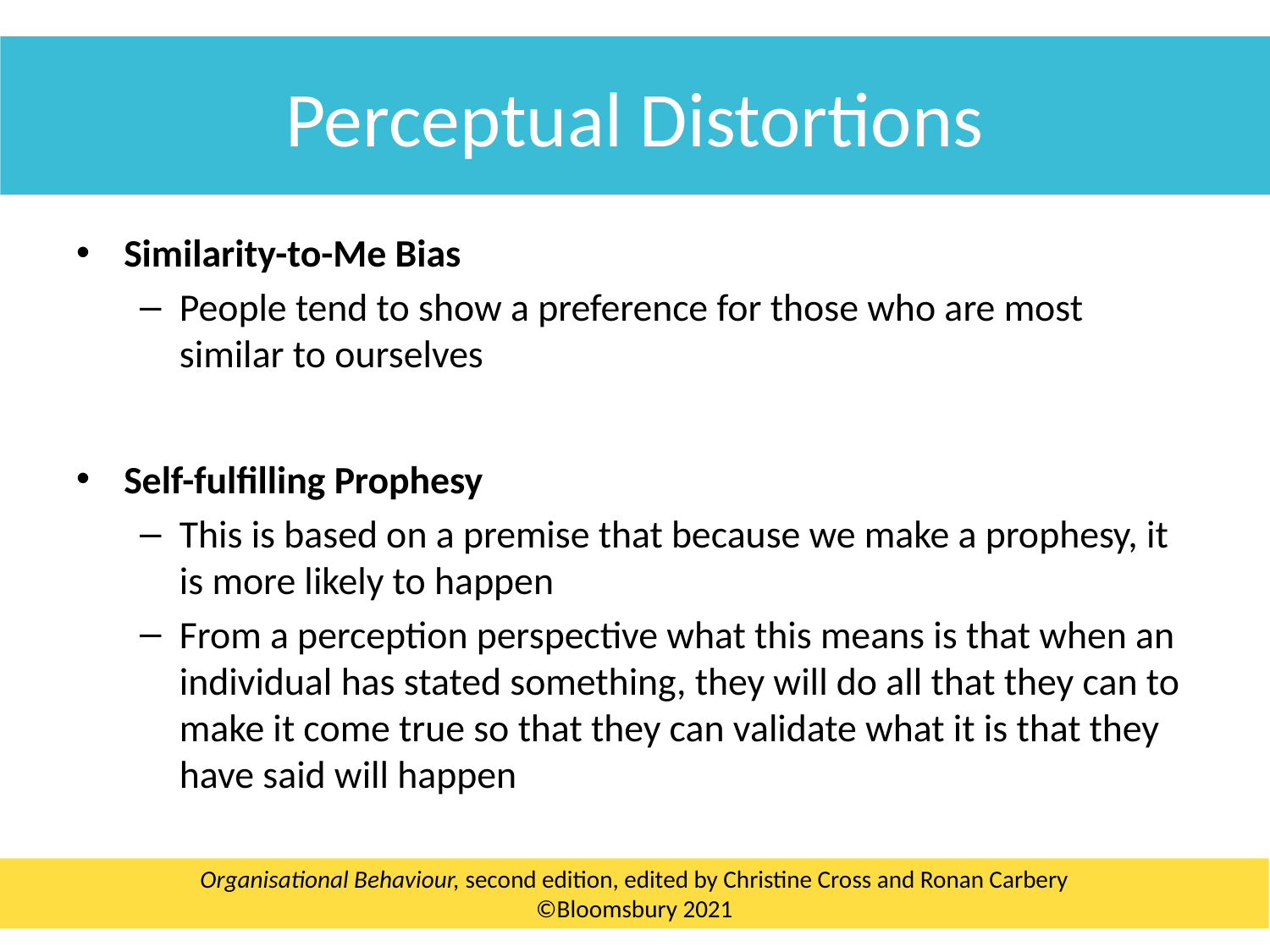

Perceptual Distortions
Similarity-to-Me Bias
People tend to show a preference for those who are most similar to ourselves

Self-fulfilling Prophesy
This is based on a premise that because we make a prophesy, it is more likely to happen
From a perception perspective what this means is that when an individual has stated something, they will do all that they can to make it come true so that they can validate what it is that they have said will happen